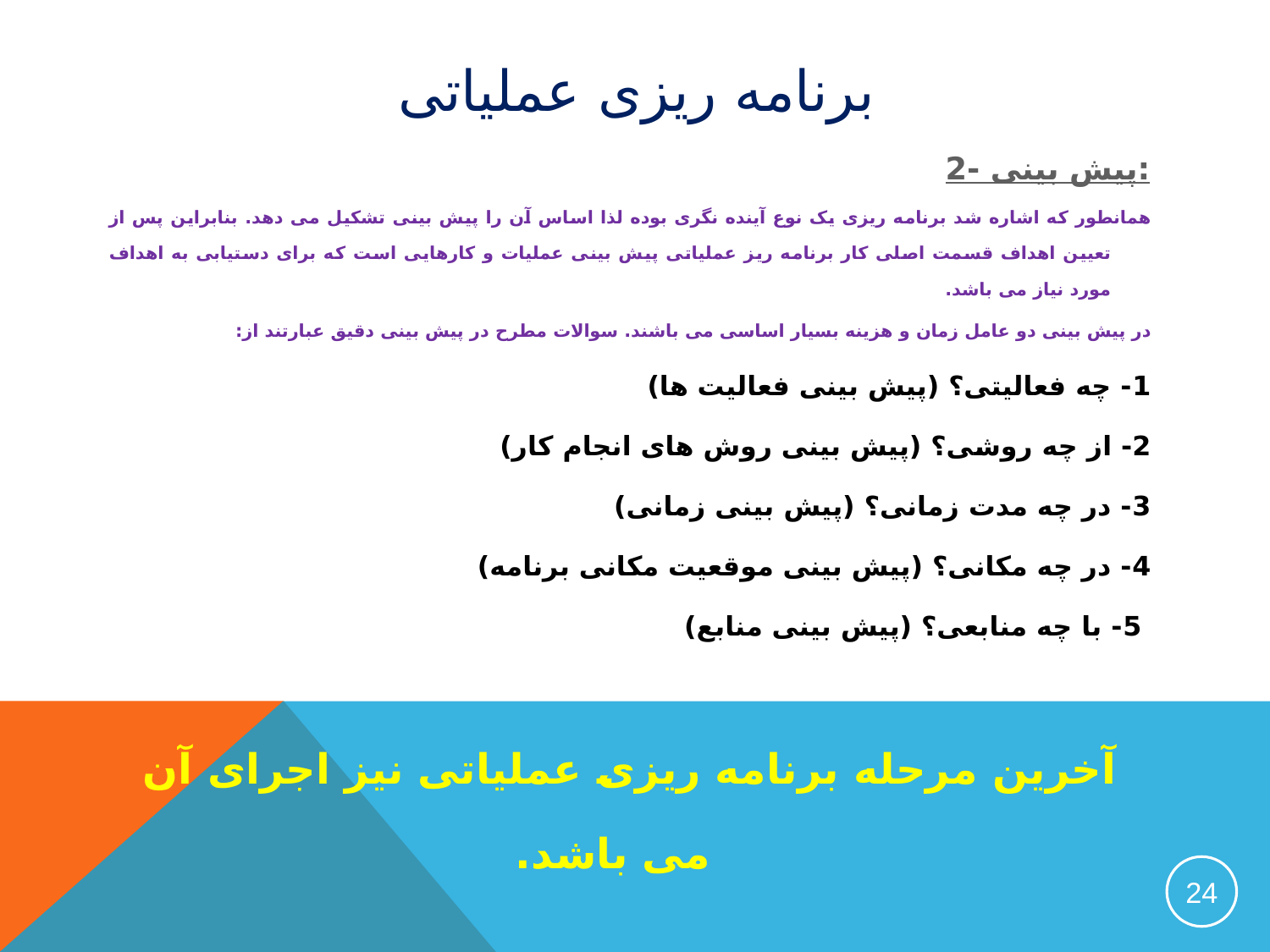

# برنامه ریزی عملیاتی
2- پیش بینی:
	همانطور که اشاره شد برنامه ریزی یک نوع آینده نگری بوده لذا اساس آن را پیش بینی تشکیل می دهد. بنابراین پس از تعیین اهداف قسمت اصلی کار برنامه ریز عملیاتی پیش بینی عملیات و کارهایی است که برای دستیابی به اهداف مورد نیاز می باشد.
	در پیش بینی دو عامل زمان و هزینه بسیار اساسی می باشند. سوالات مطرح در پیش بینی دقیق عبارتند از:
	1- چه فعالیتی؟ (پیش بینی فعالیت ها)
	2- از چه روشی؟ (پیش بینی روش های انجام کار)
	3- در چه مدت زمانی؟ (پیش بینی زمانی)
	4- در چه مکانی؟ (پیش بینی موقعیت مکانی برنامه)
 	5- با چه منابعی؟ (پیش بینی منابع)

آخرین مرحله برنامه ریزی عملیاتی نیز اجرای آن می باشد.
24